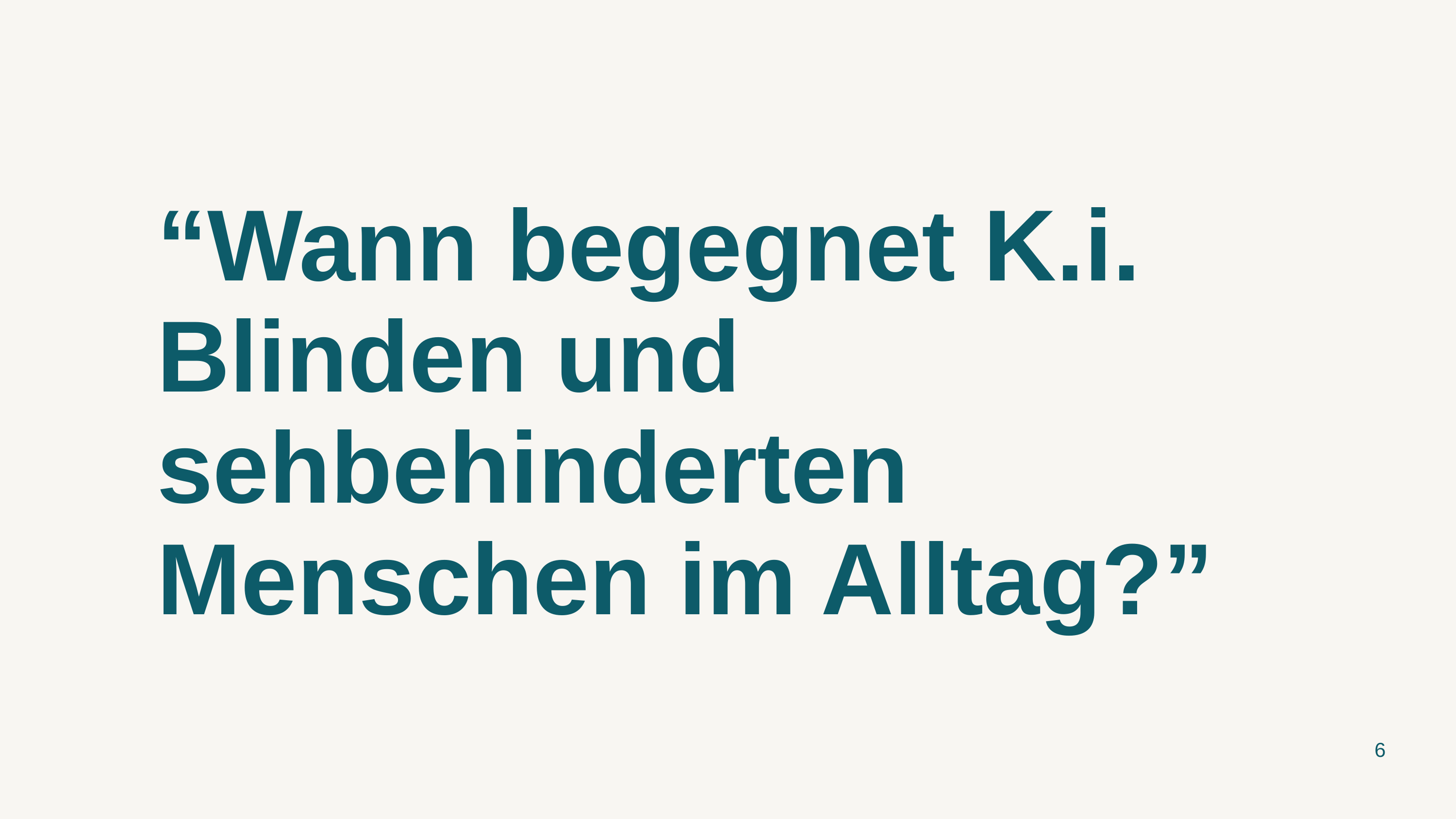

“Wann begegnet K.i. Blinden und sehbehinderten Menschen im Alltag?”
6